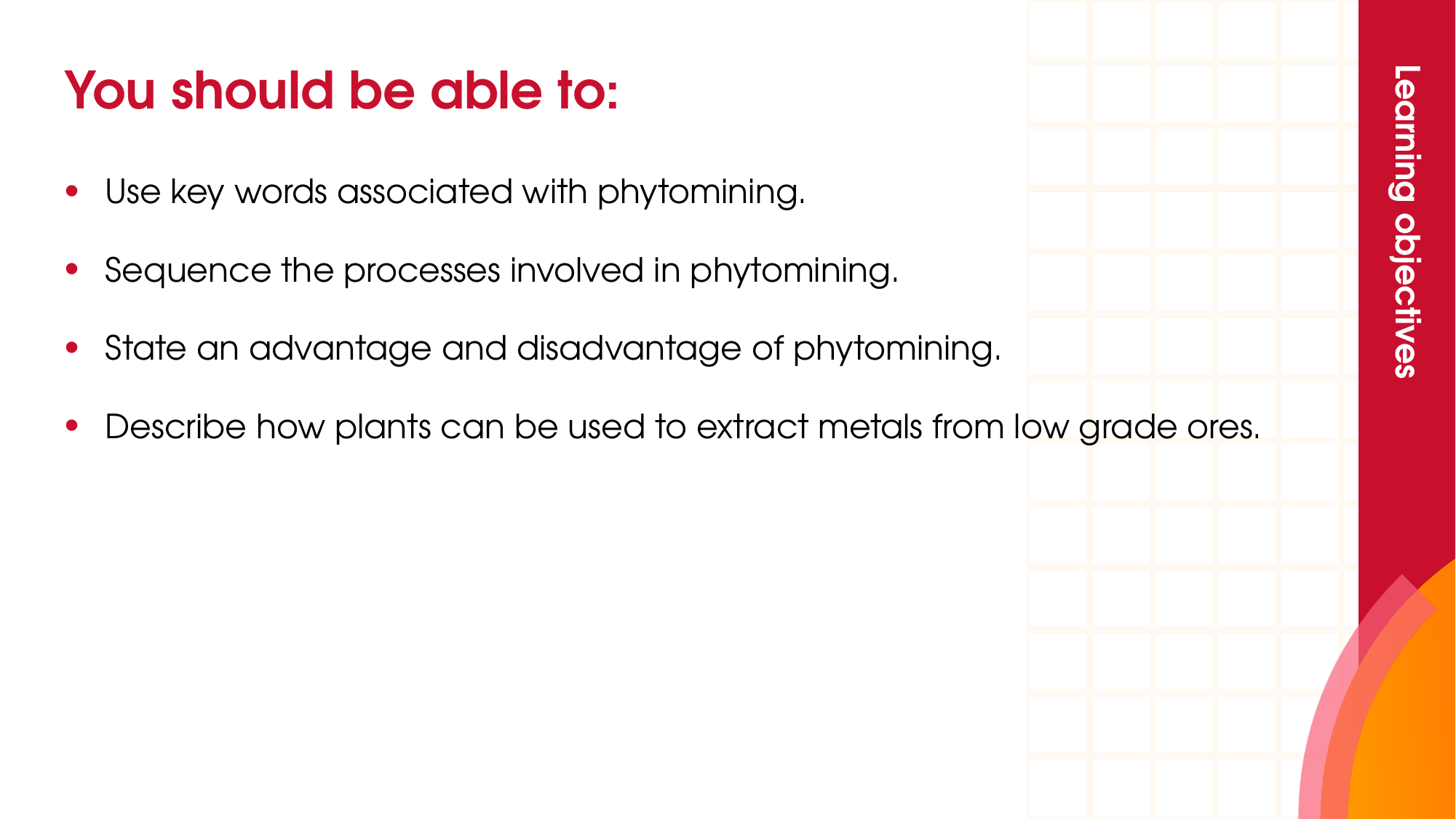

# You should be able to:
Learning objectives
Use key words associated with phytomining.
Sequence the processes involved in phytomining.
State an advantage and disadvantage of phytomining.
Describe how plants can be used to extract metals from low grade ores.